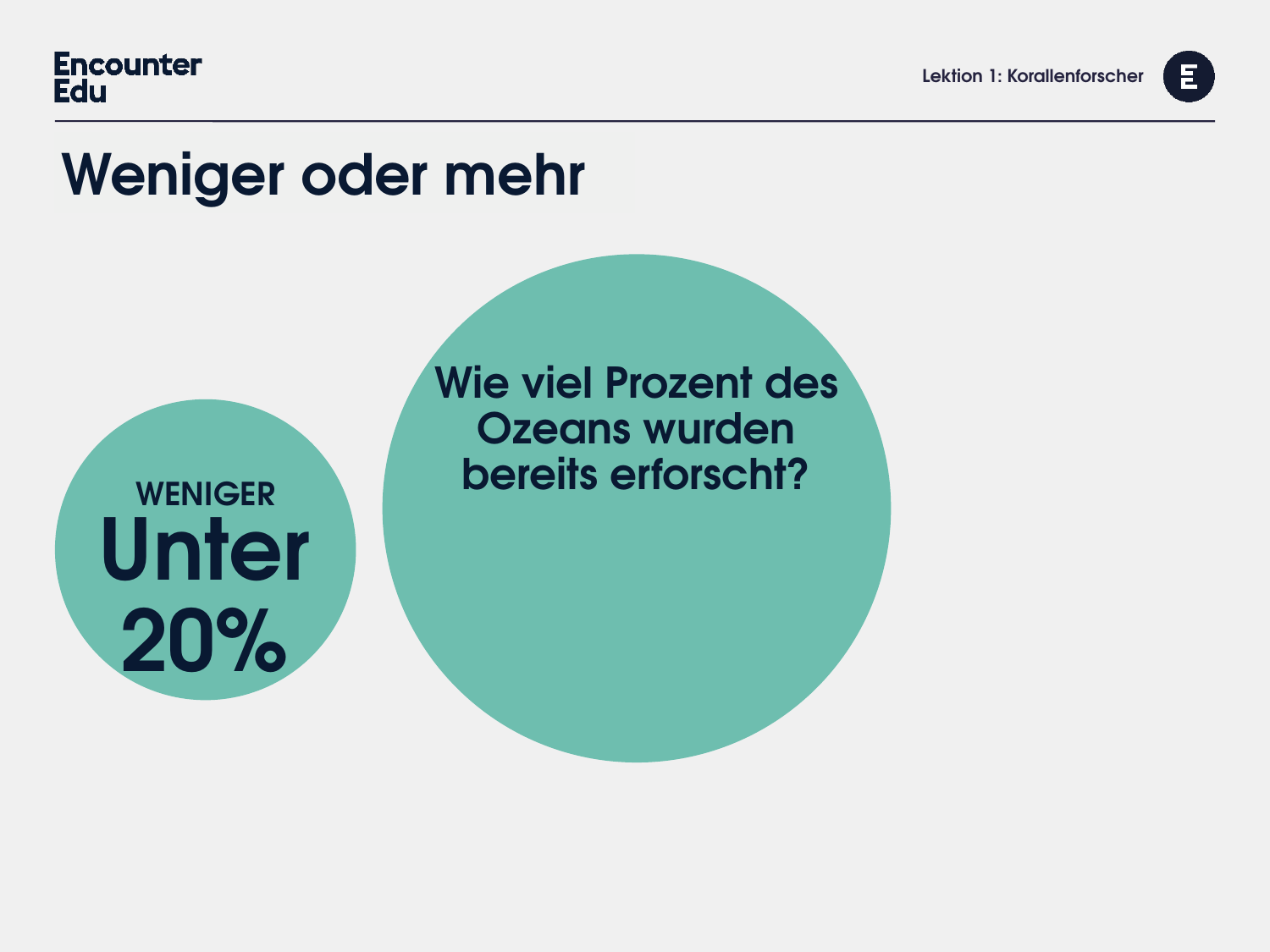

# Lektion 1: Korallenforscher
Weniger oder mehr
Wie viel Prozent des Ozeans wurden bereits erforscht?

WENIGER
Unter 20%